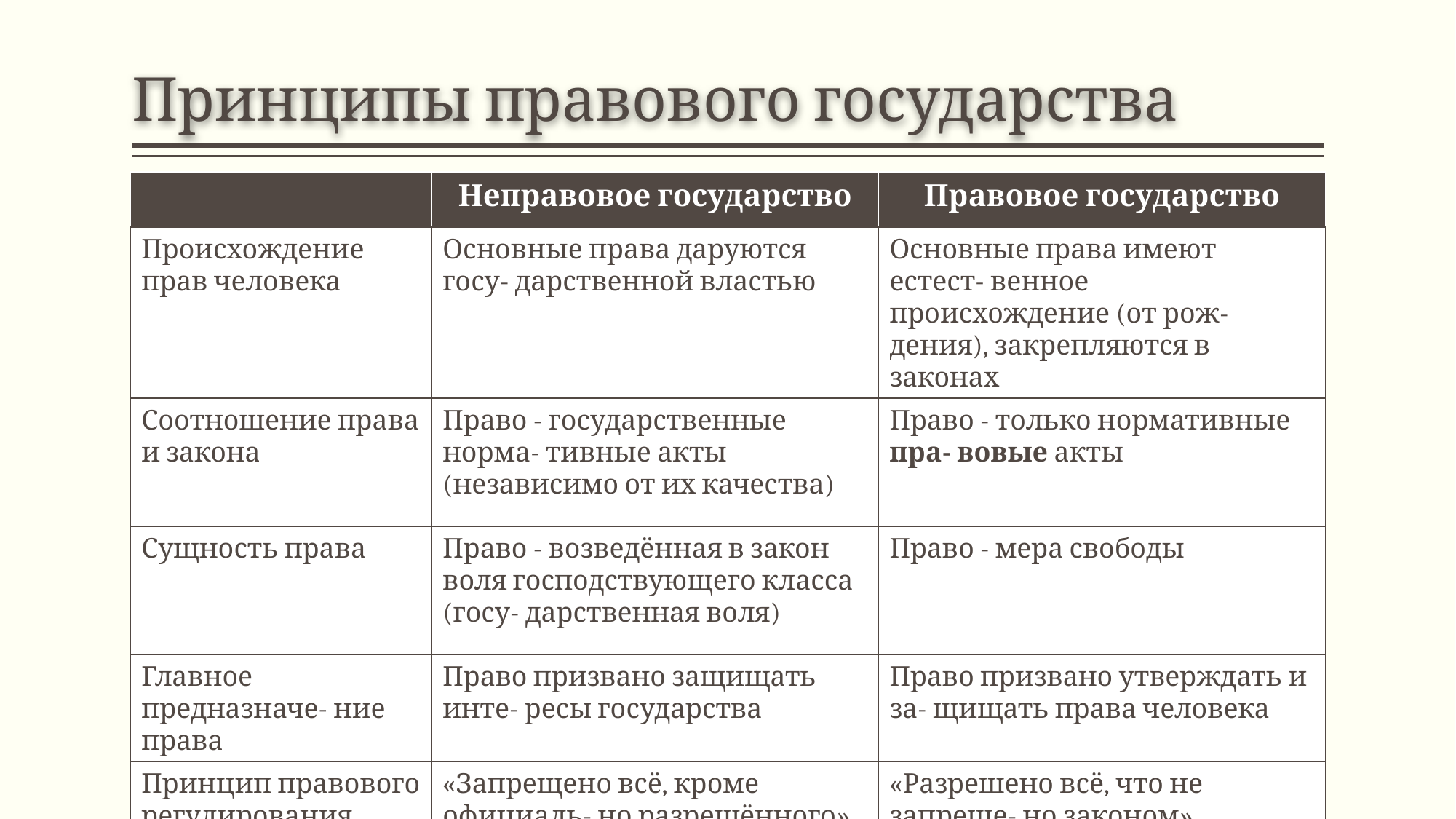

# Принципы правового государства
|  | Неправовое государство | Правовое государство |
| --- | --- | --- |
| Происхождение прав человека | Основные права даруются госу- дарственной властью | Основные права имеют естест- венное происхождение (от рож- дения), закрепляются в законах |
| Соотношение права и закона | Право - государственные норма- тивные акты (независимо от их качества) | Право - только нормативные пра- вовые акты |
| Сущность права | Право - возведённая в закон воля господствующего класса (госу- дарственная воля) | Право - мера свободы |
| Главное предназначе- ние права | Право призвано защищать инте- ресы государства | Право призвано утверждать и за- щищать права человека |
| Принцип правового регулирования | «Запрещено всё, кроме официаль- но разрешённого» | «Разрешено всё, что не запреще- но законом» |